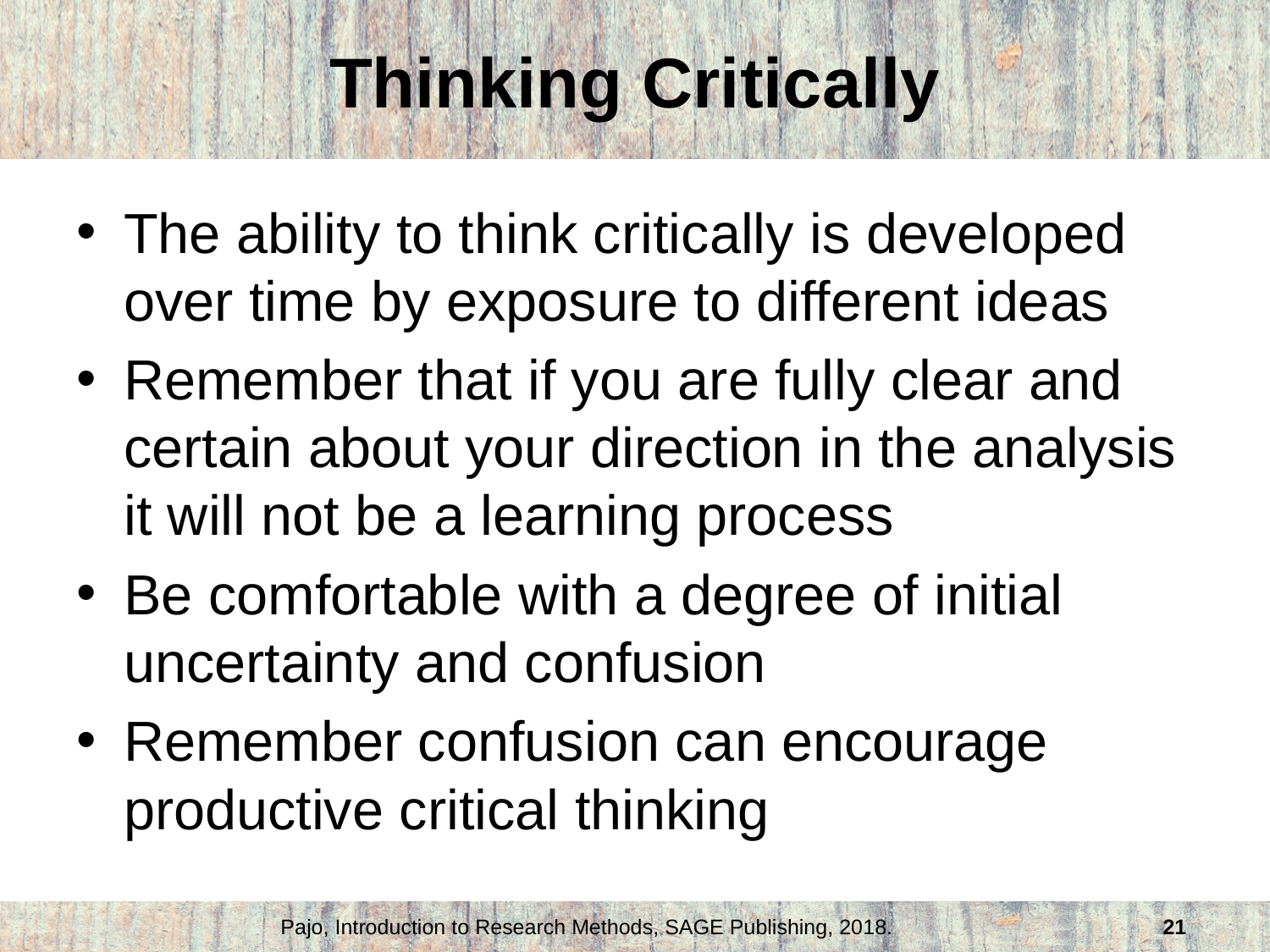

# Thinking Critically
The ability to think critically is developed over time by exposure to different ideas
Remember that if you are fully clear and certain about your direction in the analysis it will not be a learning process
Be comfortable with a degree of initial uncertainty and confusion
Remember confusion can encourage productive critical thinking
Pajo, Introduction to Research Methods, SAGE Publishing, 2018.
21